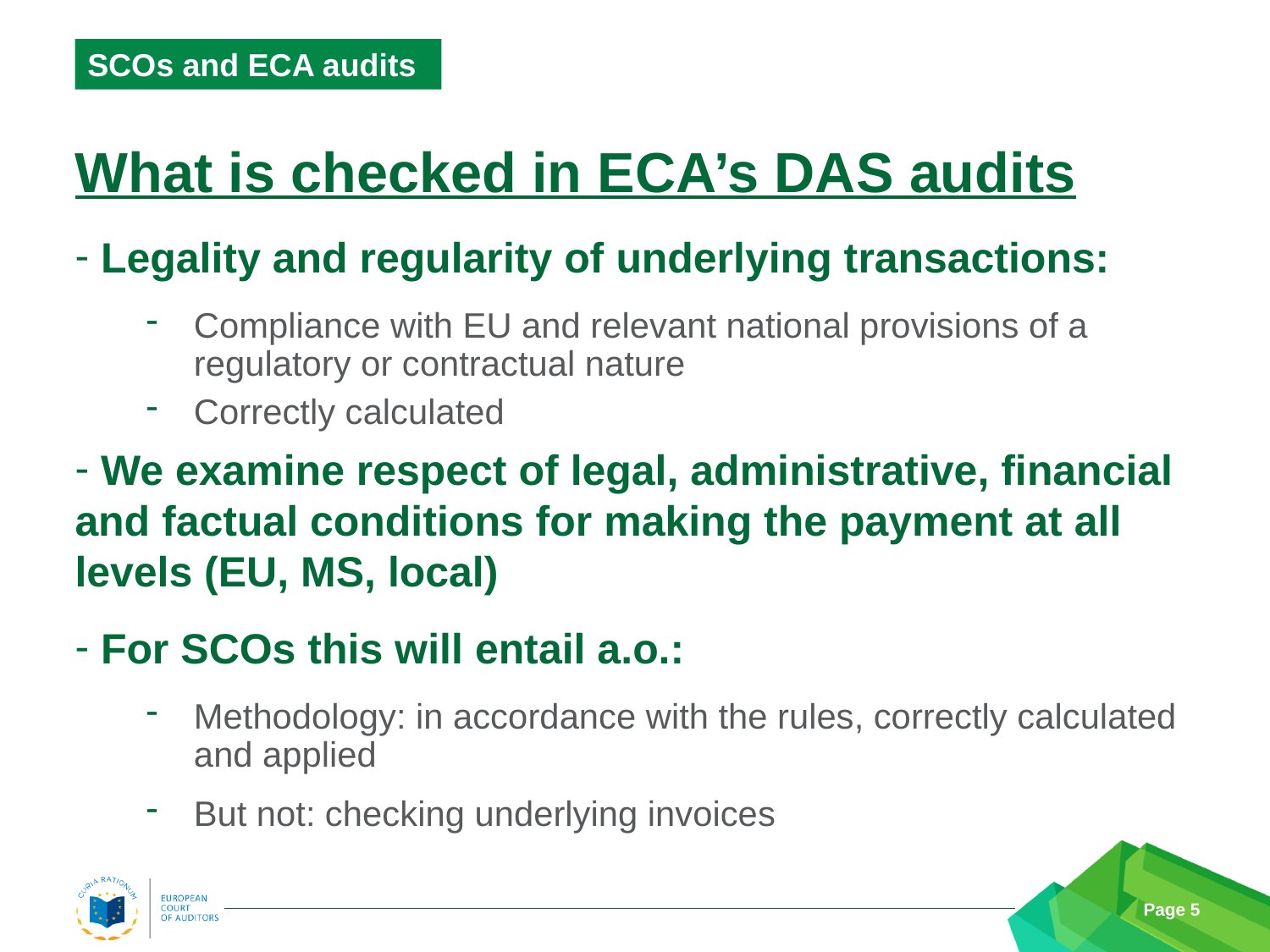

SCOs and ECA audits
What is checked in ECA’s DAS audits
 Legality and regularity of underlying transactions:
Compliance with EU and relevant national provisions of a regulatory or contractual nature
Correctly calculated
 We examine respect of legal, administrative, financial and factual conditions for making the payment at all levels (EU, MS, local)
 For SCOs this will entail a.o.:
Methodology: in accordance with the rules, correctly calculated and applied
But not: checking underlying invoices

Page 5